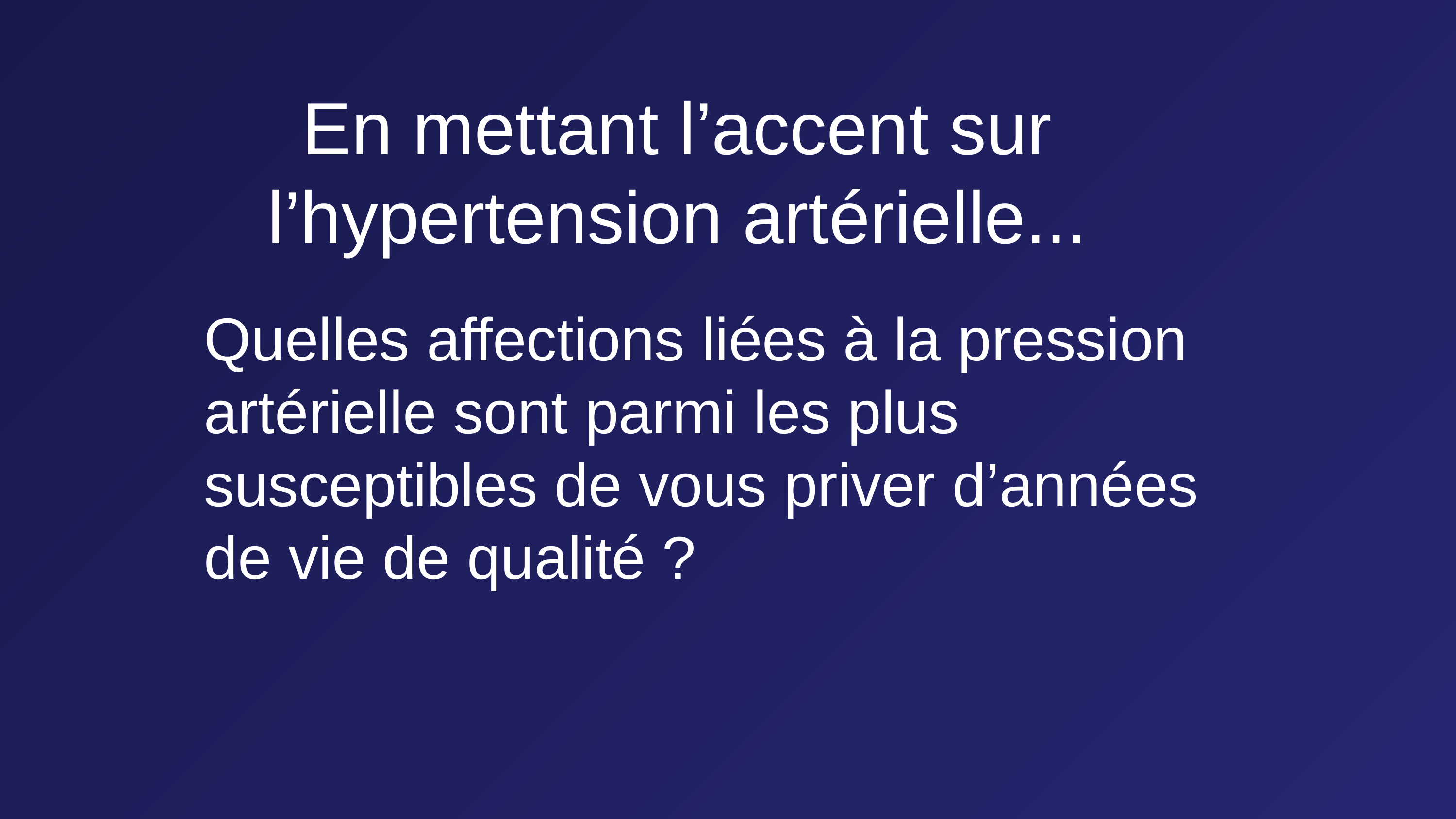

# En mettant l’accent sur l’hypertension artérielle...
Quelles affections liées à la pression artérielle sont parmi les plus susceptibles de vous priver d’années de vie de qualité ?